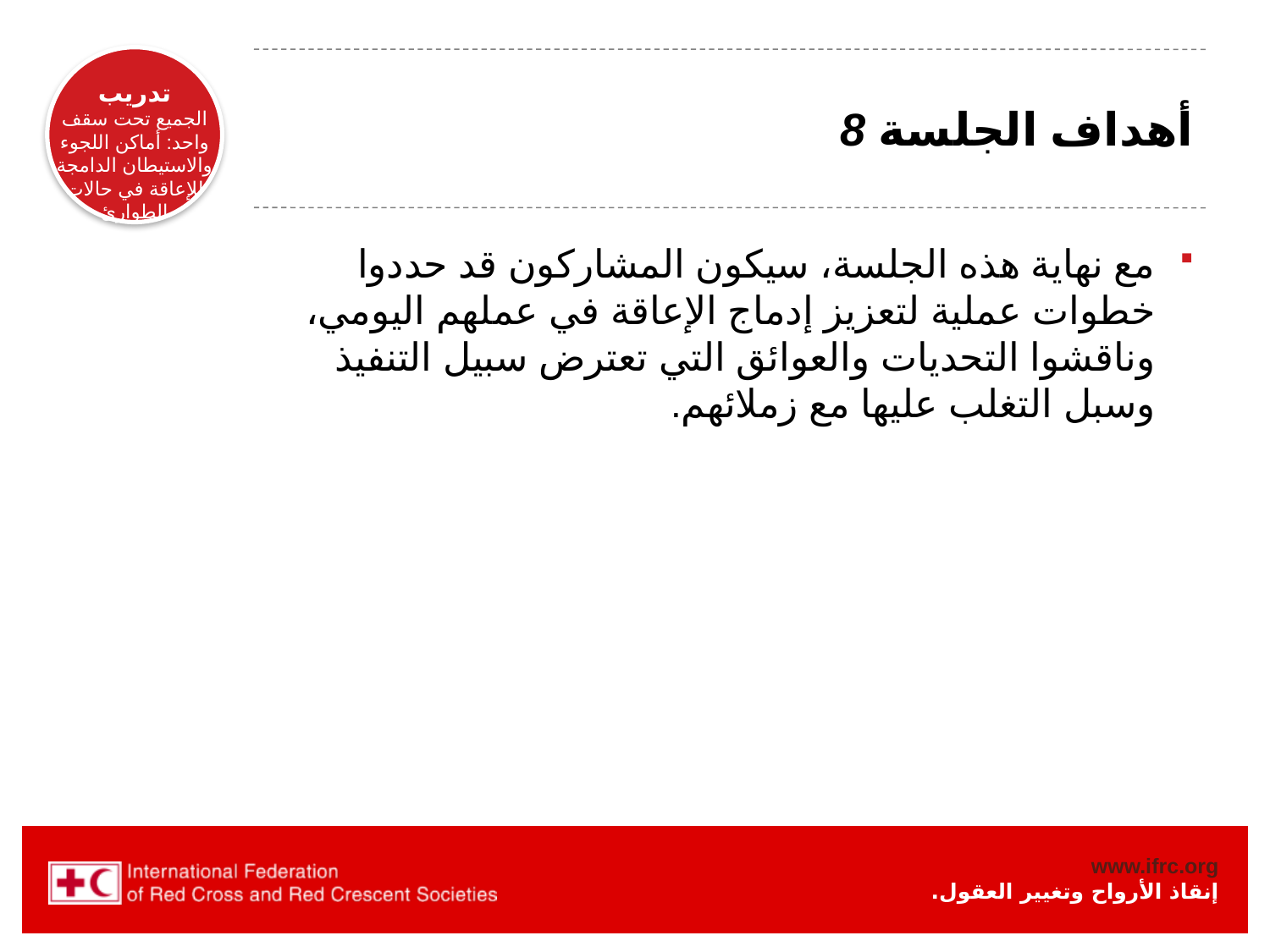

# أهداف الجلسة 8
مع نهاية هذه الجلسة، سيكون المشاركون قد حددوا خطوات عملية لتعزيز إدماج الإعاقة في عملهم اليومي، وناقشوا التحديات والعوائق التي تعترض سبيل التنفيذ وسبل التغلب عليها مع زملائهم.